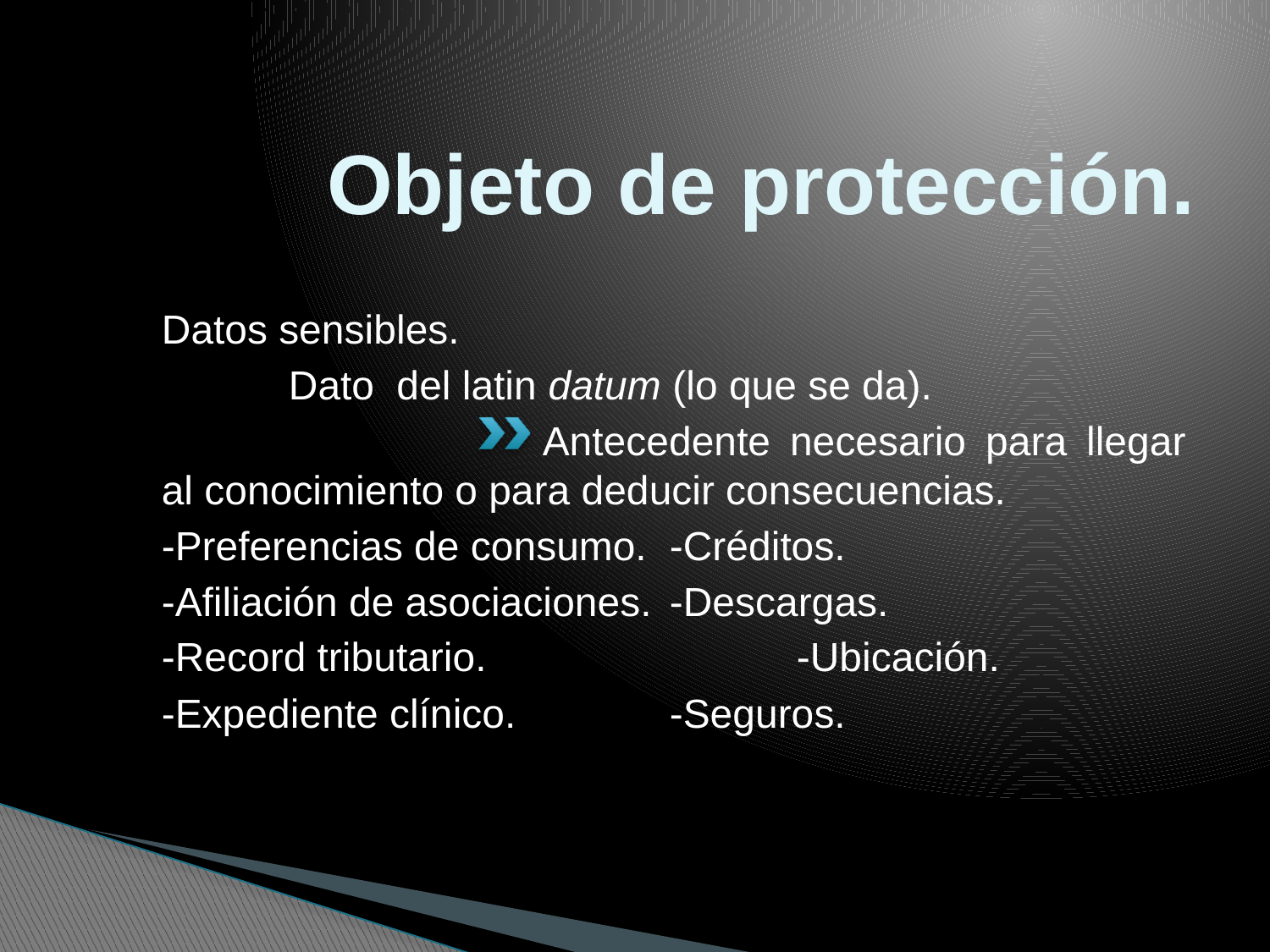

# Objeto de protección.
Datos sensibles.
	Dato  del latin datum (lo que se da).
			Antecedente necesario para llegar al conocimiento o para deducir consecuencias.
-Preferencias de consumo.	-Créditos.
-Afiliación de asociaciones.	-Descargas.
-Record tributario.			-Ubicación.
-Expediente clínico.		-Seguros.